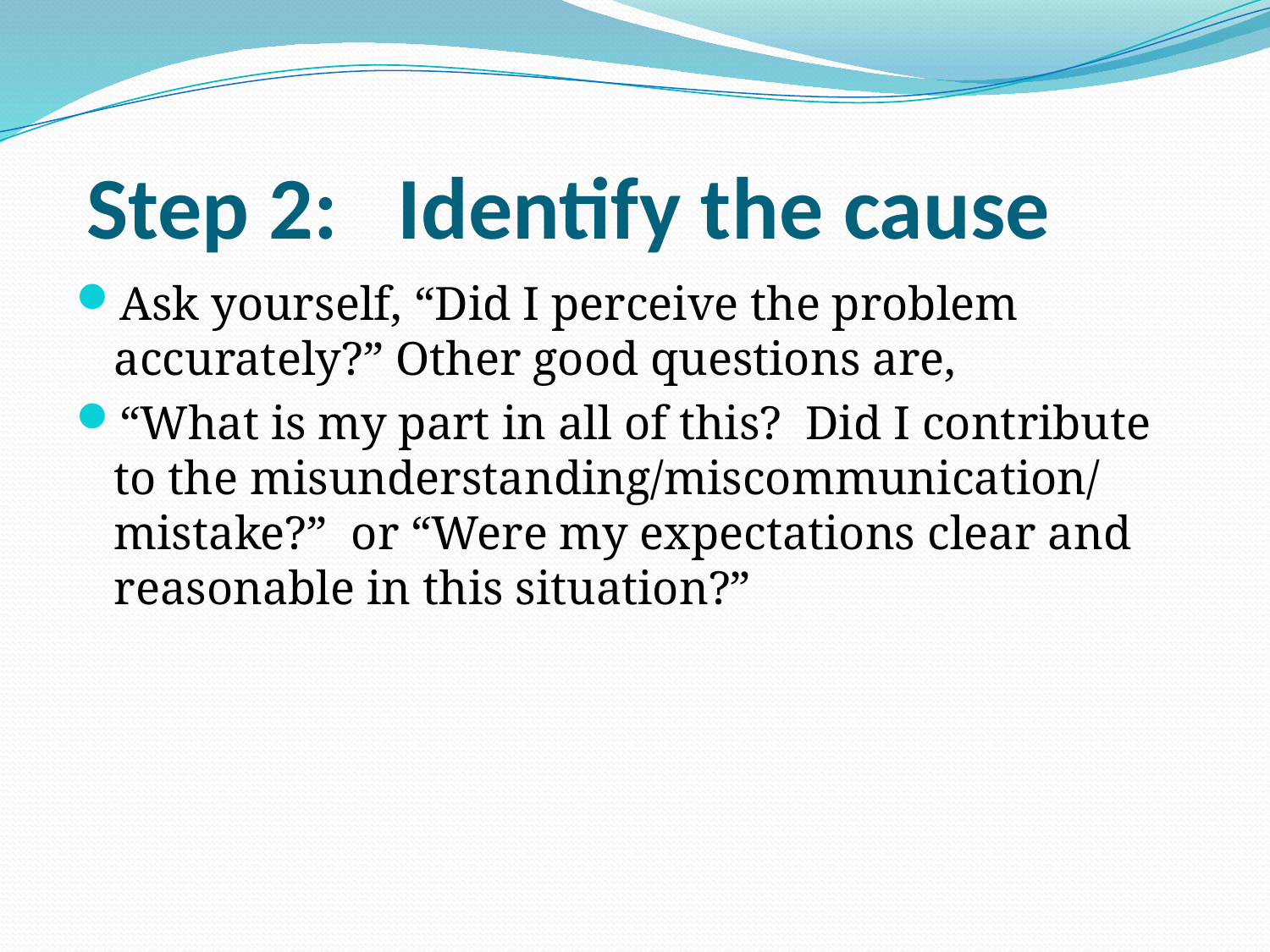

# Step 2:   Identify the cause
Ask yourself, “Did I perceive the problem accurately?” Other good questions are,
“What is my part in all of this?  Did I contribute to the misunderstanding/miscommunication/ mistake?”  or “Were my expectations clear and reasonable in this situation?”